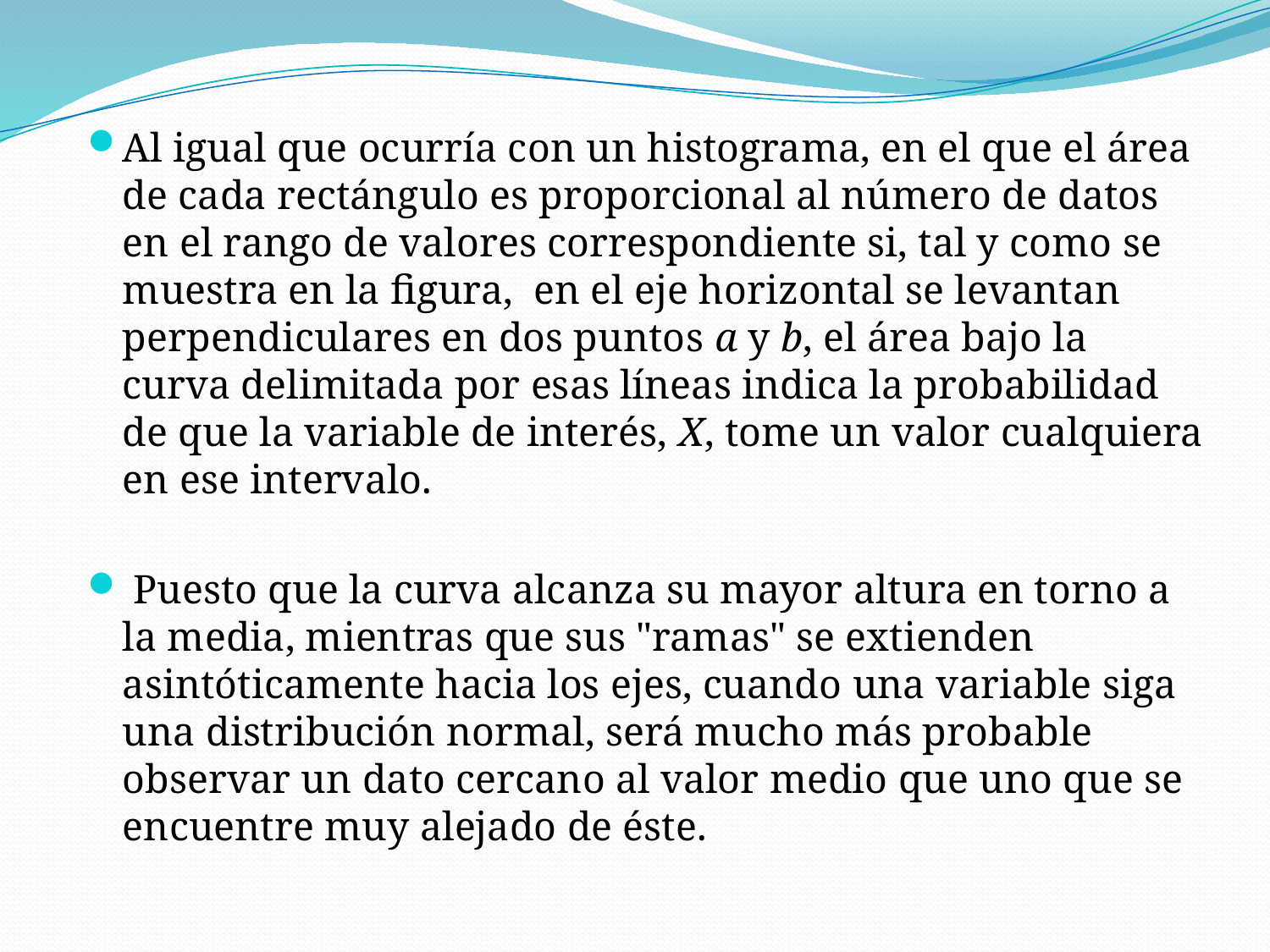

Al igual que ocurría con un histograma, en el que el área de cada rectángulo es proporcional al número de datos en el rango de valores correspondiente si, tal y como se muestra en la figura,  en el eje horizontal se levantan perpendiculares en dos puntos a y b, el área bajo la curva delimitada por esas líneas indica la probabilidad de que la variable de interés, X, tome un valor cualquiera en ese intervalo.

 Puesto que la curva alcanza su mayor altura en torno a la media, mientras que sus "ramas" se extienden asintóticamente hacia los ejes, cuando una variable siga una distribución normal, será mucho más probable observar un dato cercano al valor medio que uno que se encuentre muy alejado de éste.